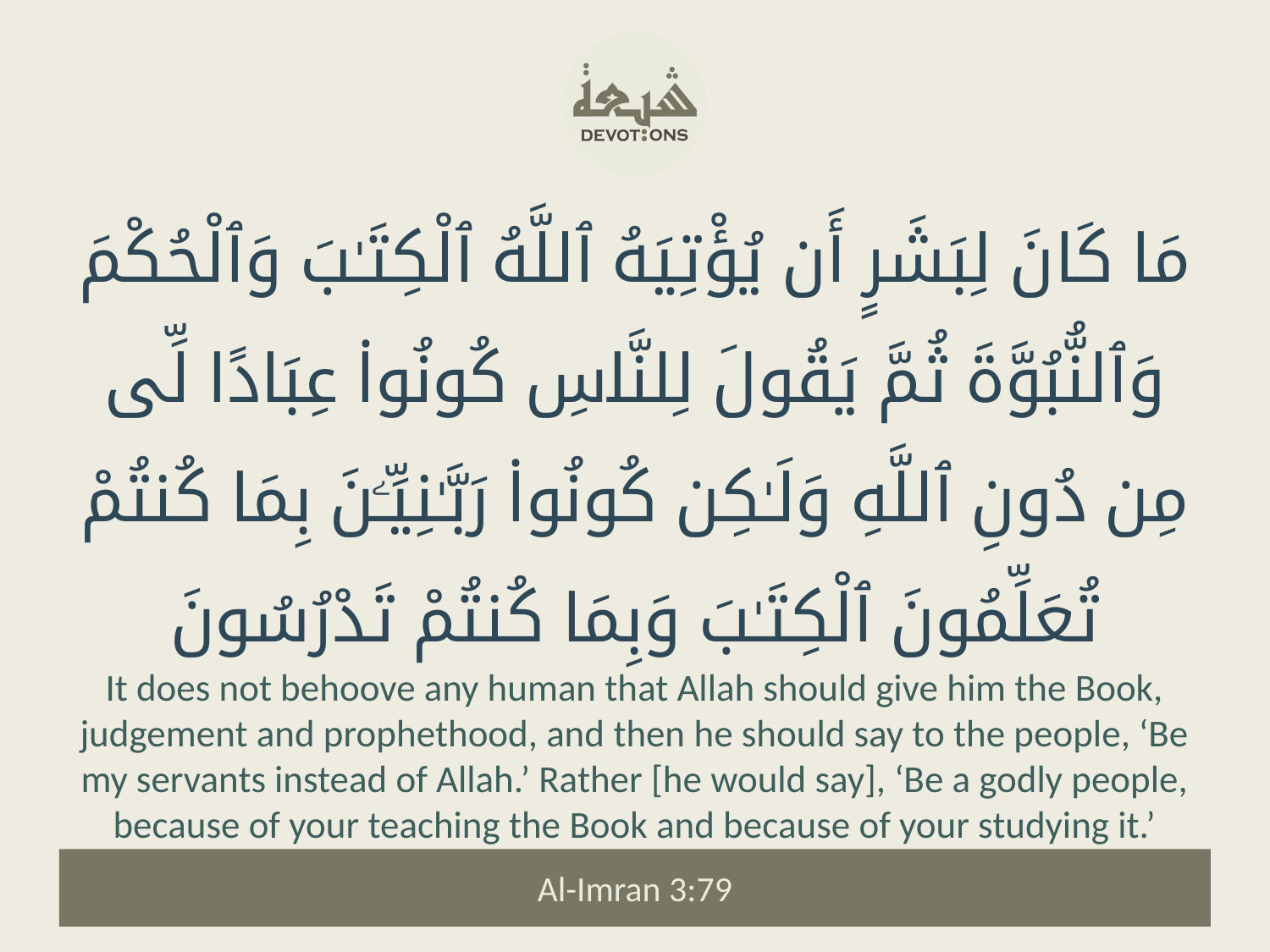

مَا كَانَ لِبَشَرٍ أَن يُؤْتِيَهُ ٱللَّهُ ٱلْكِتَـٰبَ وَٱلْحُكْمَ وَٱلنُّبُوَّةَ ثُمَّ يَقُولَ لِلنَّاسِ كُونُوا۟ عِبَادًا لِّى مِن دُونِ ٱللَّهِ وَلَـٰكِن كُونُوا۟ رَبَّـٰنِيِّـۧنَ بِمَا كُنتُمْ تُعَلِّمُونَ ٱلْكِتَـٰبَ وَبِمَا كُنتُمْ تَدْرُسُونَ
It does not behoove any human that Allah should give him the Book, judgement and prophethood, and then he should say to the people, ‘Be my servants instead of Allah.’ Rather [he would say], ‘Be a godly people, because of your teaching the Book and because of your studying it.’
Al-Imran 3:79